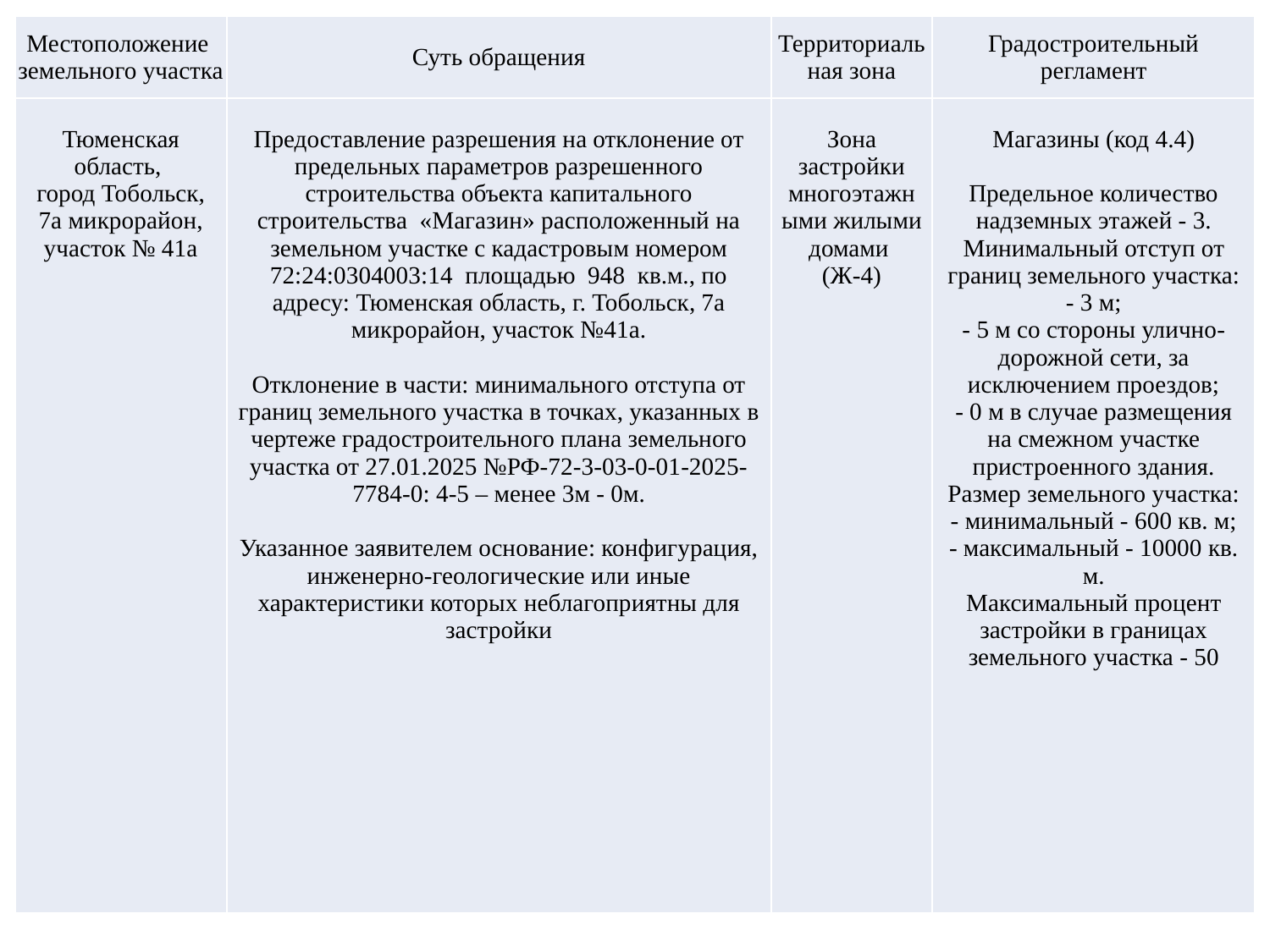

| Местоположение земельного участка | Суть обращения | Территориальная зона | Градостроительный регламент |
| --- | --- | --- | --- |
| Тюменская область, город Тобольск, 7а микрорайон, участок № 41а | Предоставление разрешения на отклонение от предельных параметров разрешенного строительства объекта капитального строительства «Магазин» расположенный на земельном участке с кадастровым номером 72:24:0304003:14 площадью 948 кв.м., по адресу: Тюменская область, г. Тобольск, 7а микрорайон, участок №41а. Отклонение в части: минимального отступа от границ земельного участка в точках, указанных в чертеже градостроительного плана земельного участка от 27.01.2025 №РФ-72-3-03-0-01-2025-7784-0: 4-5 – менее 3м - 0м. Указанное заявителем основание: конфигурация, инженерно-геологические или иные характеристики которых неблагоприятны для застройки | Зона застройки многоэтажными жилыми домами (Ж-4) | Магазины (код 4.4) Предельное количество надземных этажей - 3. Минимальный отступ от границ земельного участка: - 3 м; - 5 м со стороны улично-дорожной сети, за исключением проездов; - 0 м в случае размещения на смежном участке пристроенного здания. Размер земельного участка: - минимальный - 600 кв. м; - максимальный - 10000 кв. м. Максимальный процент застройки в границах земельного участка - 50 |